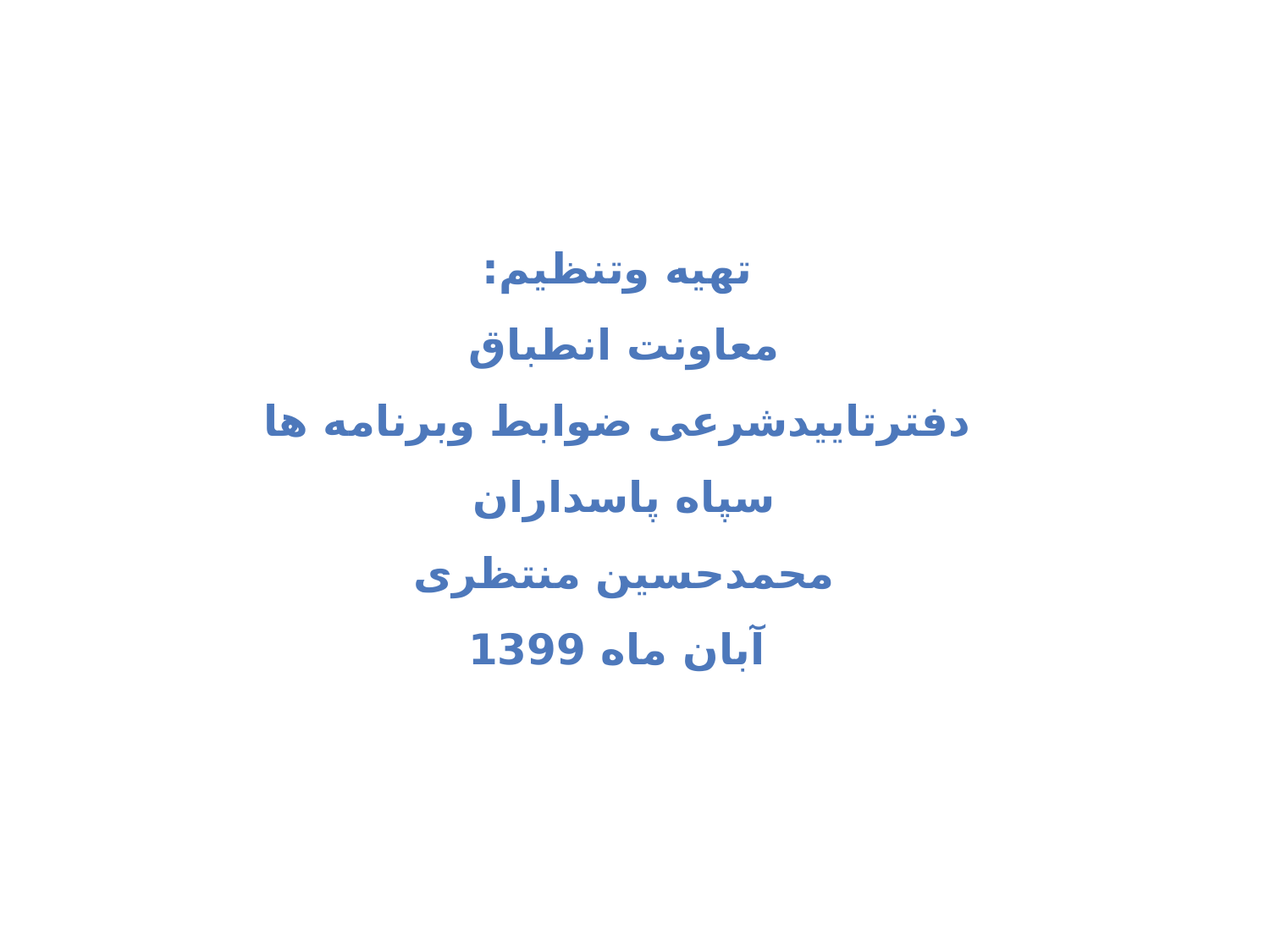

# تهیه وتنظیم: معاونت انطباق دفترتاییدشرعی ضوابط وبرنامه ها سپاه پاسداران محمدحسین منتظری آبان ماه 1399